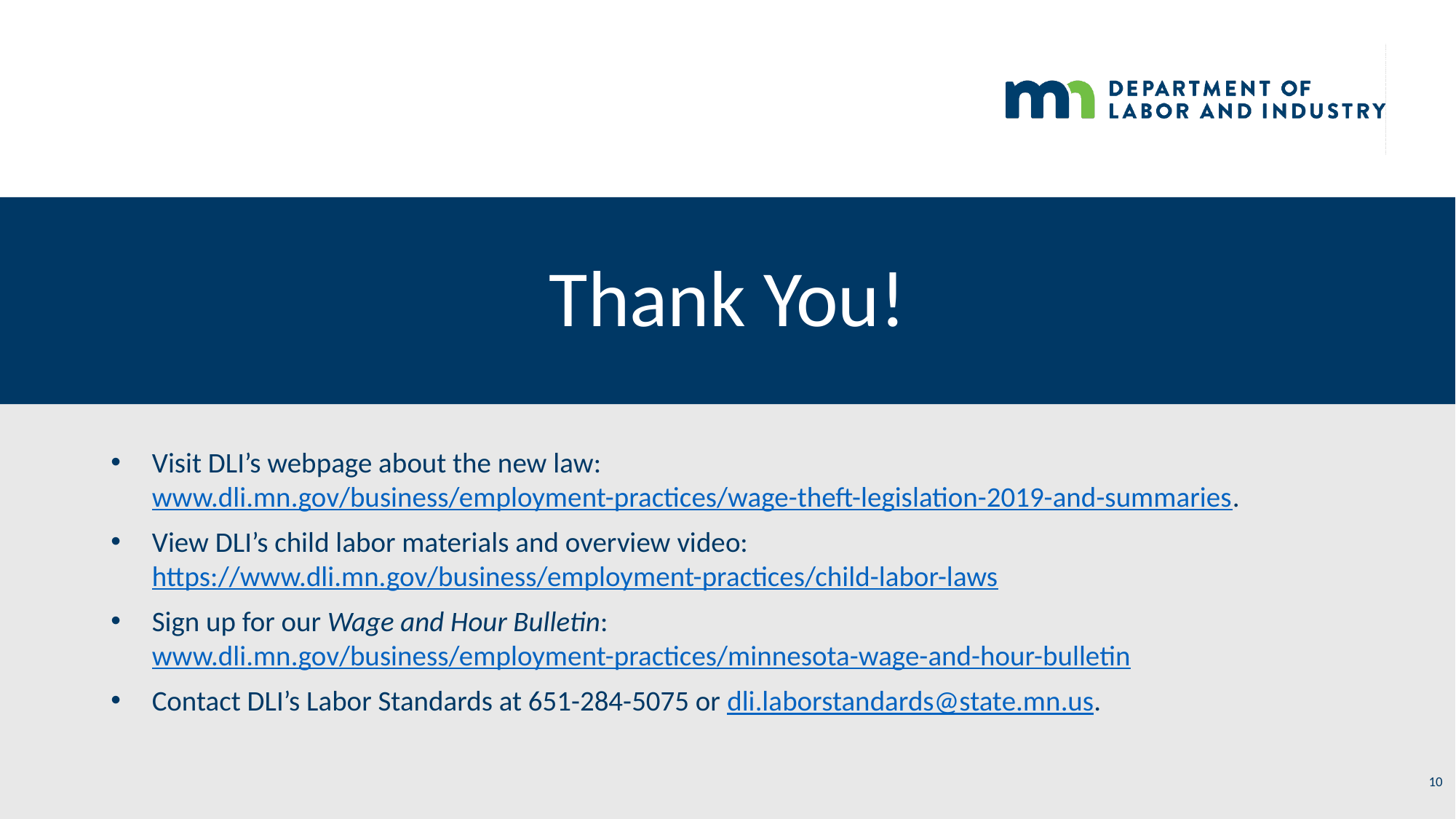

# Thank You!
Visit DLI’s webpage about the new law:  www.dli.mn.gov/business/employment-practices/wage-theft-legislation-2019-and-summaries.
View DLI’s child labor materials and overview video:  https://www.dli.mn.gov/business/employment-practices/child-labor-laws
Sign up for our Wage and Hour Bulletin:  www.dli.mn.gov/business/employment-practices/minnesota-wage-and-hour-bulletin
Contact DLI’s Labor Standards at 651-284-5075 or dli.laborstandards@state.mn.us.
10